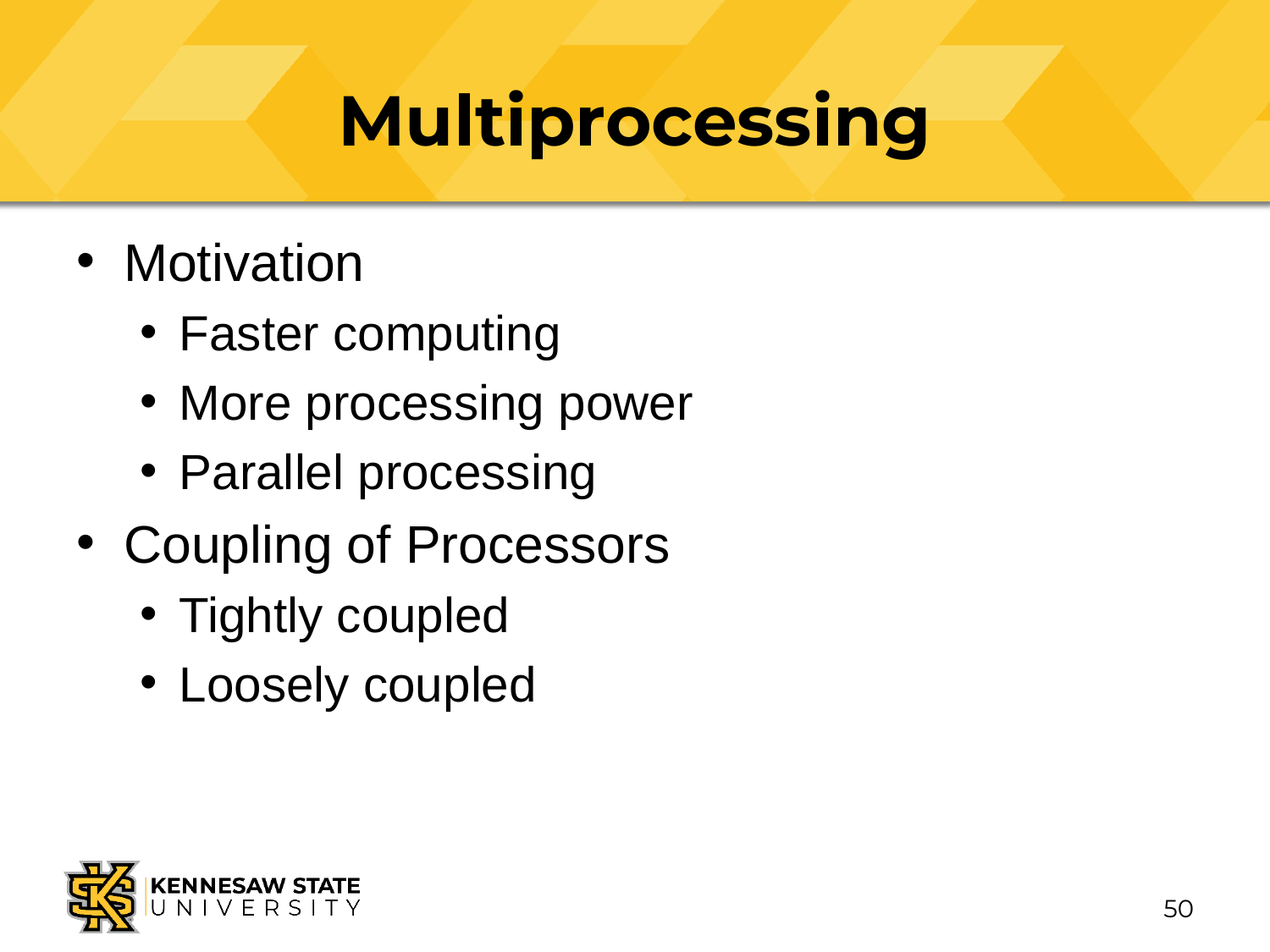

# Multiprocessing
Motivation
Faster computing
More processing power
Parallel processing
Coupling of Processors
Tightly coupled
Loosely coupled
50